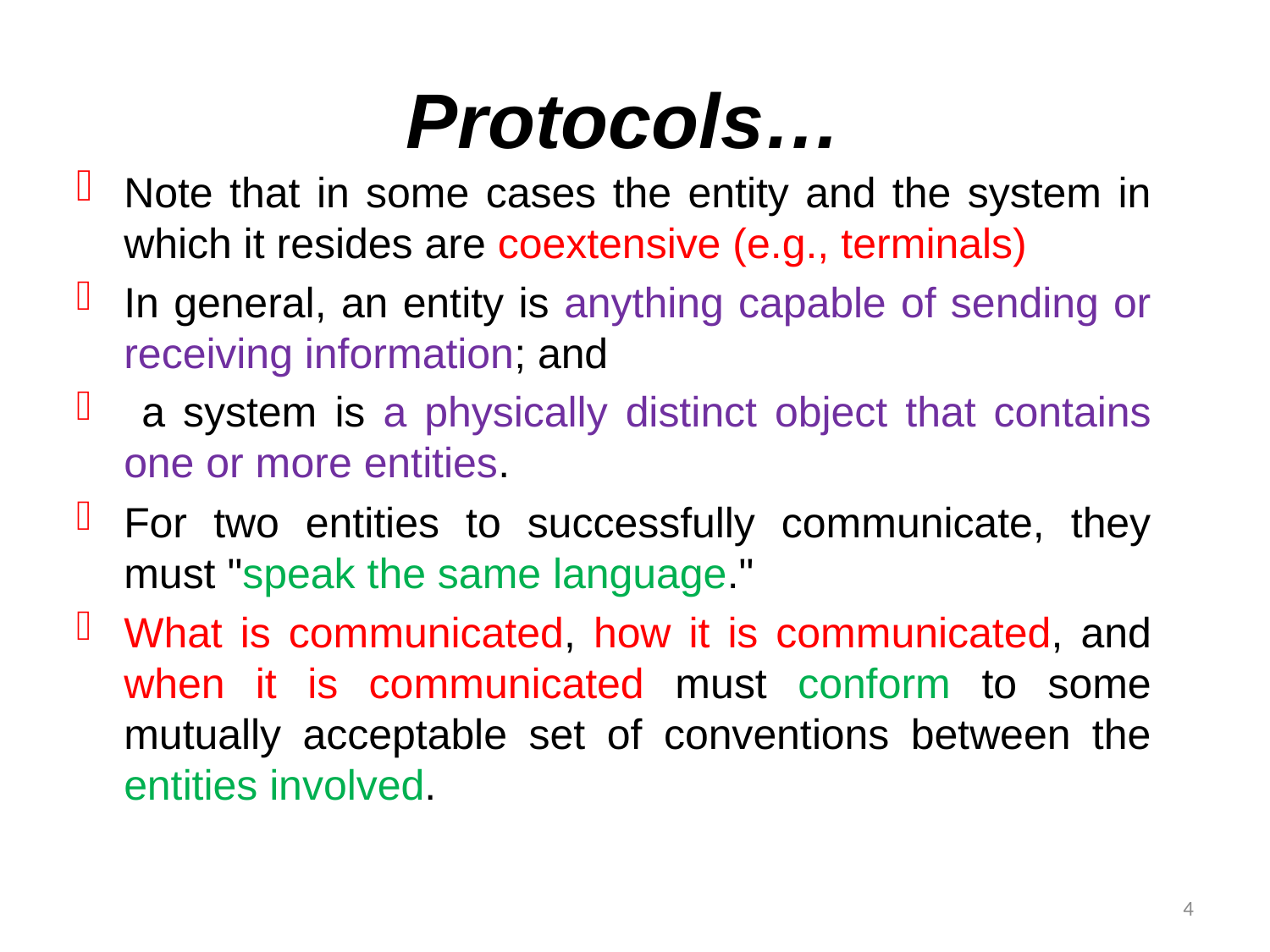

# Protocols…
Note that in some cases the entity and the system in which it resides are coextensive (e.g., terminals)
In general, an entity is anything capable of sending or receiving information; and
 a system is a physically distinct object that contains one or more entities.
For two entities to successfully communicate, they must "speak the same language."
What is communicated, how it is communicated, and when it is communicated must conform to some mutually acceptable set of conventions between the entities involved.
4